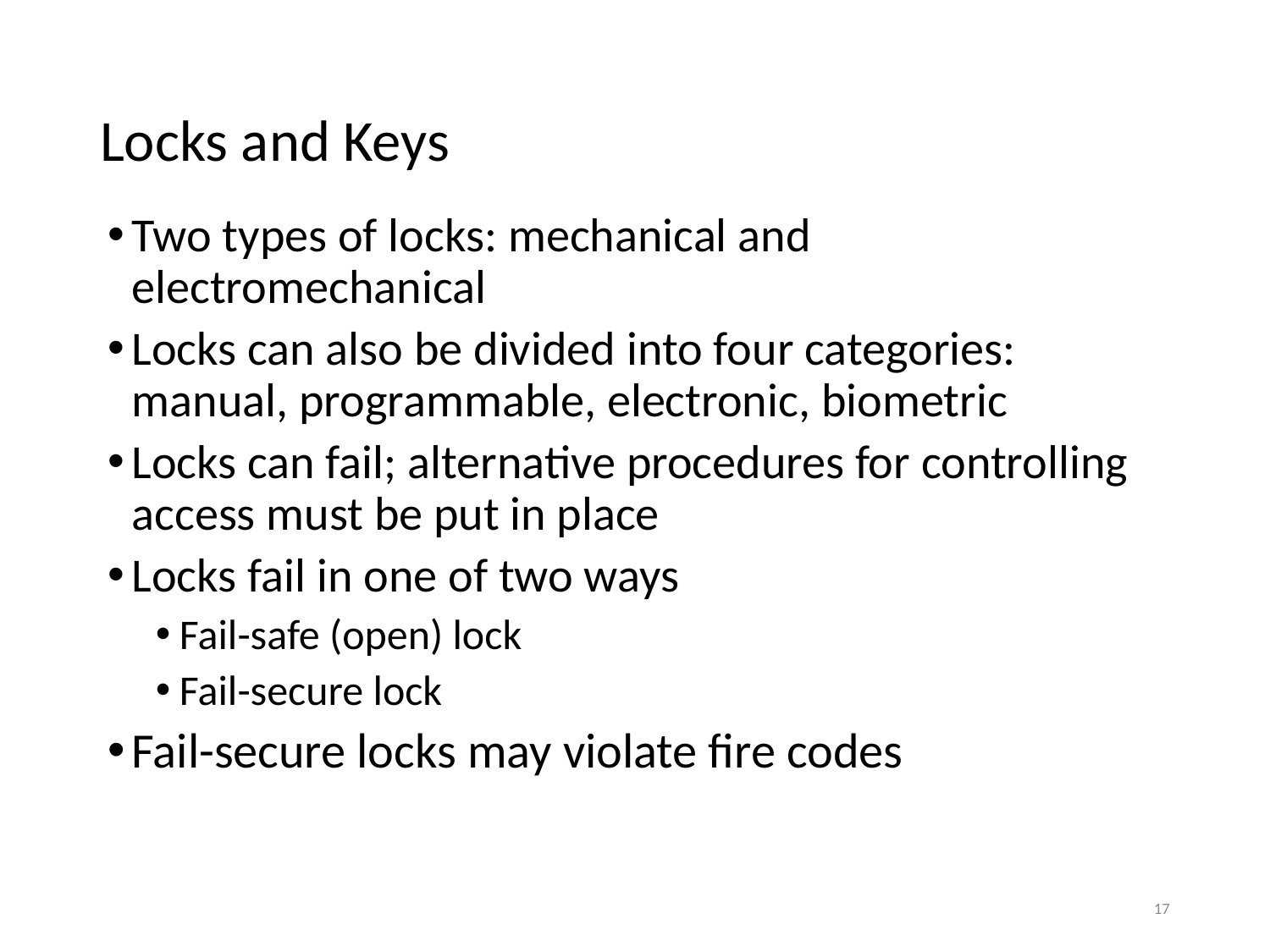

# Locks and Keys
Two types of locks: mechanical and electromechanical
Locks can also be divided into four categories: manual, programmable, electronic, biometric
Locks can fail; alternative procedures for controlling access must be put in place
Locks fail in one of two ways
Fail-safe (open) lock
Fail-secure lock
Fail-secure locks may violate fire codes
17